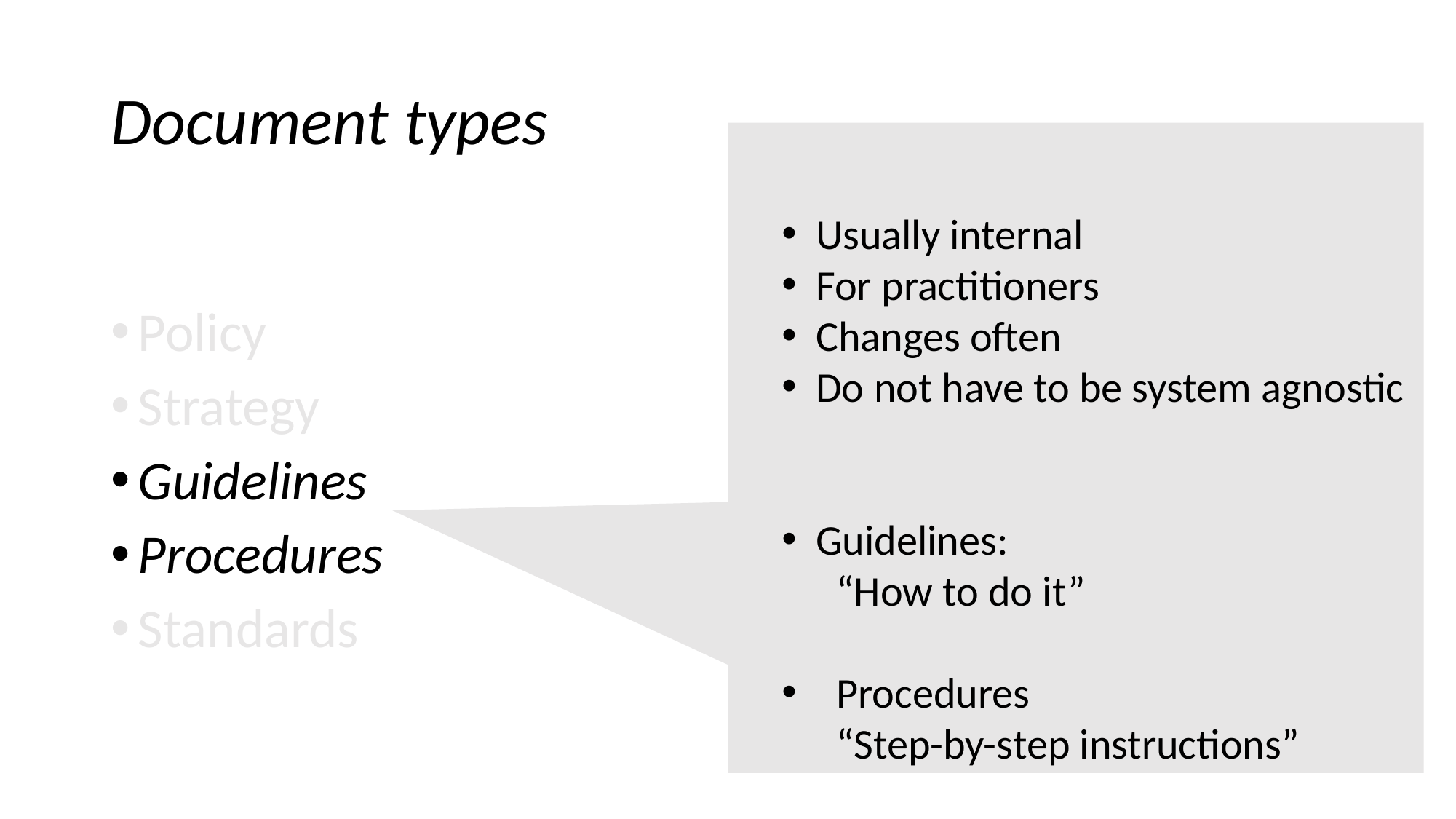

# Document types

Usually internal
For practitioners
Changes often
Do not have to be system agnostic

Guidelines:
“How to do it”

Procedures
“Step-by-step instructions”

Policy
Strategy
Guidelines
Procedures
Standards